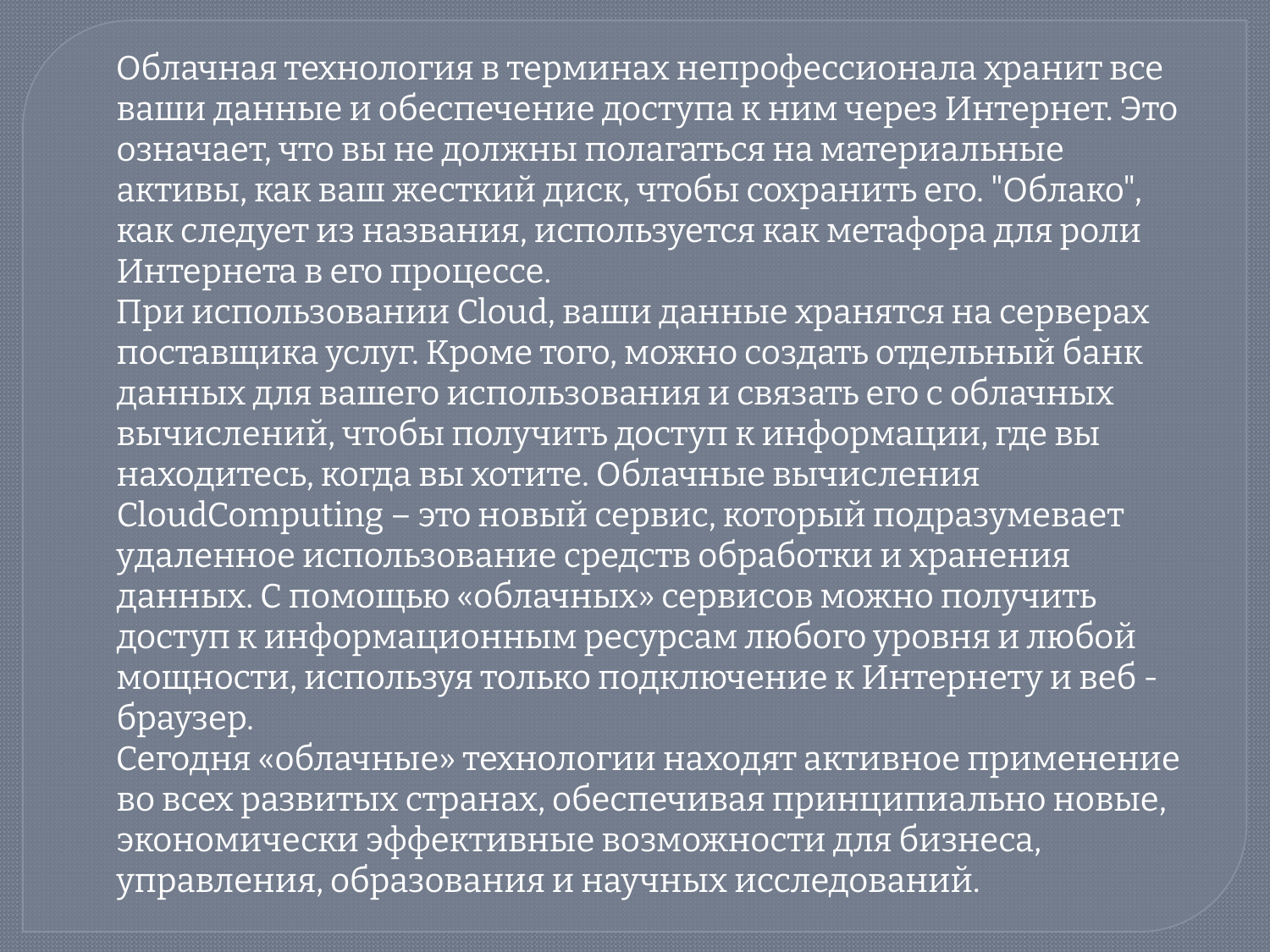

Облачная технология в терминах непрофессионала хранит все ваши данные и обеспечение доступа к ним через Интернет. Это означает, что вы не должны полагаться на материальные активы, как ваш жесткий диск, чтобы сохранить его. "Облако", как следует из названия, используется как метафора для роли Интернета в его процессе.
     При использовании Cloud, ваши данные хранятся на серверах поставщика услуг. Кроме того, можно создать отдельный банк данных для вашего использования и связать его с облачных вычислений, чтобы получить доступ к информации, где вы находитесь, когда вы хотите. Облачные вычисления CloudComputing – это новый сервис, который подразумевает удаленное использование средств обработки и хранения данных. С помощью «облачных» сервисов можно получить доступ к информационным ресурсам любого уровня и любой мощности, используя только подключение к Интернету и веб - браузер.
     Сегодня «облачные» технологии находят активное применение во всех развитых странах, обеспечивая принципиально новые, экономически эффективные возможности для бизнеса, управления, образования и научных исследований.